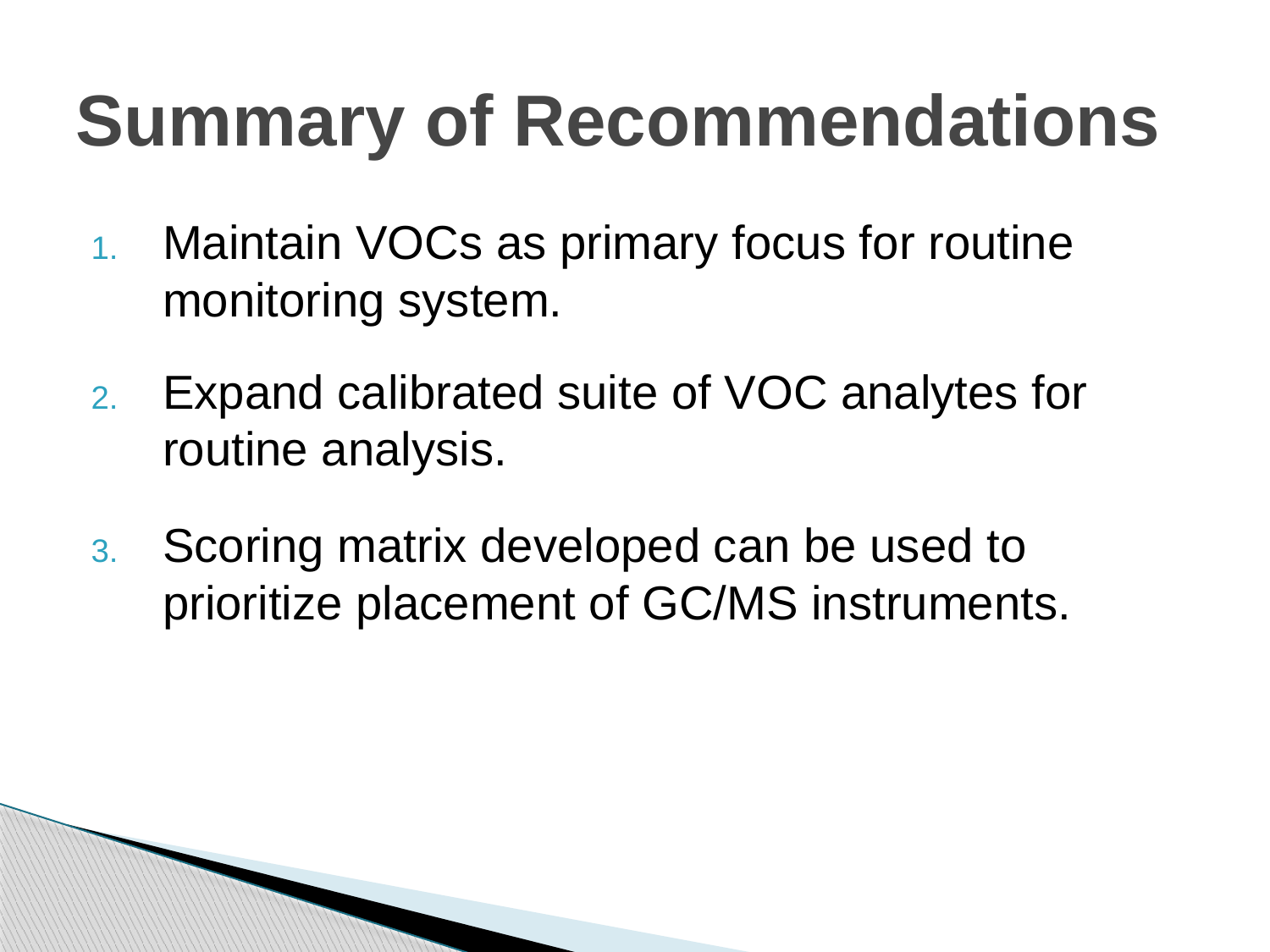

# Summary of Recommendations
Maintain VOCs as primary focus for routine monitoring system.

Expand calibrated suite of VOC analytes for routine analysis.

Scoring matrix developed can be used to prioritize placement of GC/MS instruments.